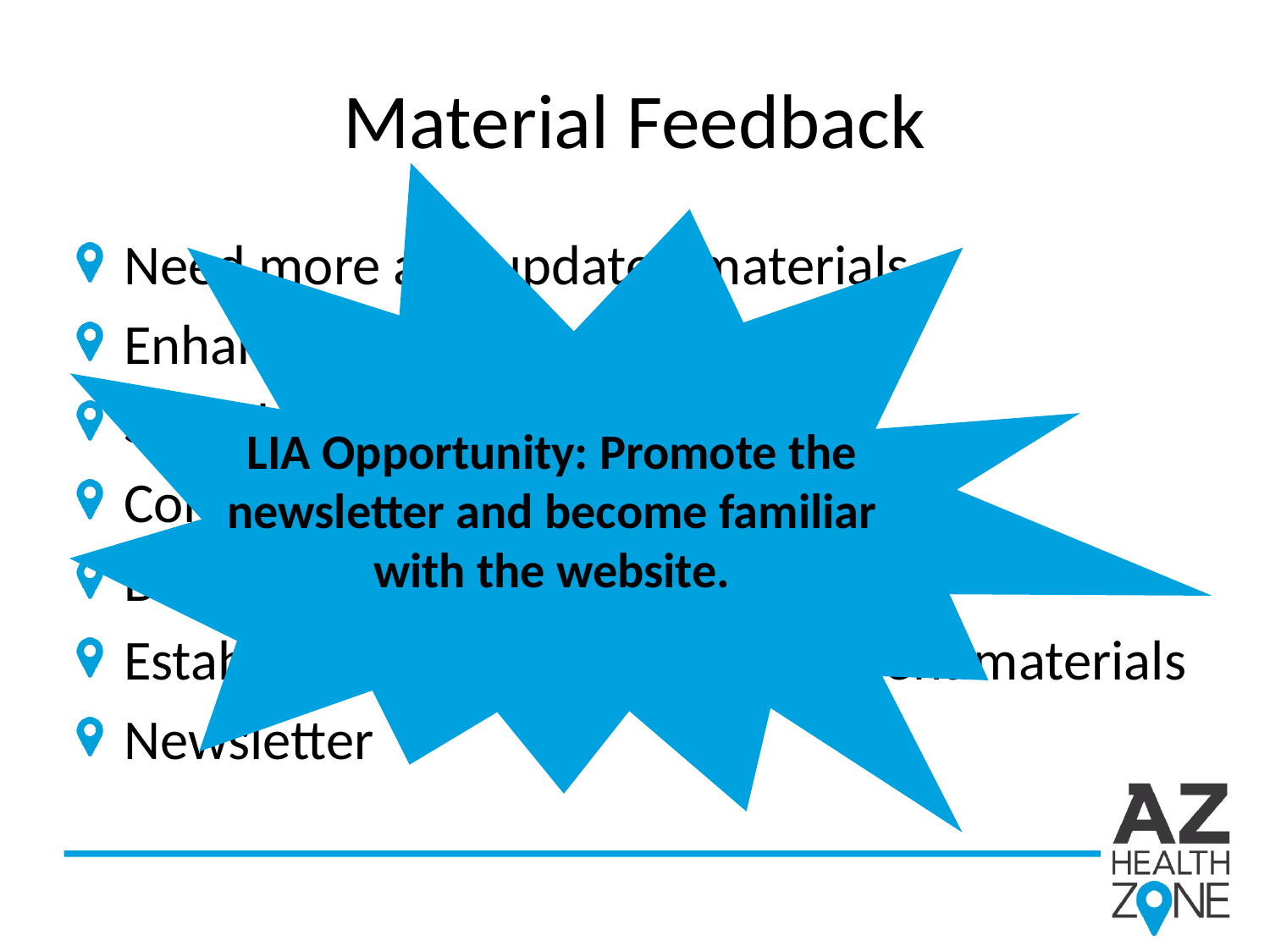

# Material Feedback

Need more and updated materials
Enhance the website
Superhero imagery is current
Colorful and fun
Different demographics
Establish process to get replacement materials
Newsletter
LIA Opportunity: Promote the newsletter and become familiar with the website.